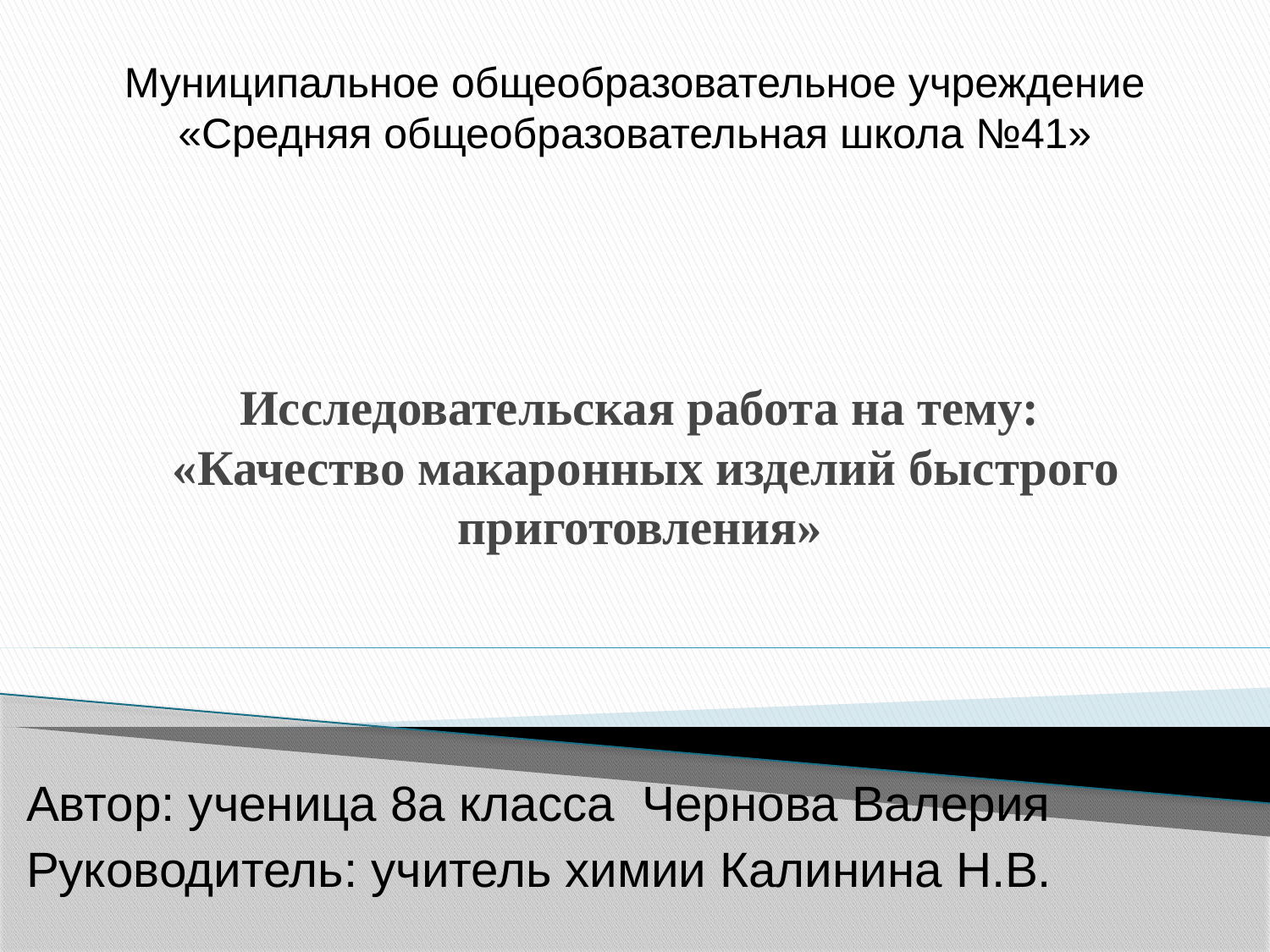

Муниципальное общеобразовательное учреждение
«Средняя общеобразовательная школа №41»

# Исследовательская работа на тему: «Качество макаронных изделий быстрого приготовления»
Автор: ученица 8а класса  Чернова Валерия
Руководитель: учитель химии Калинина Н.В.